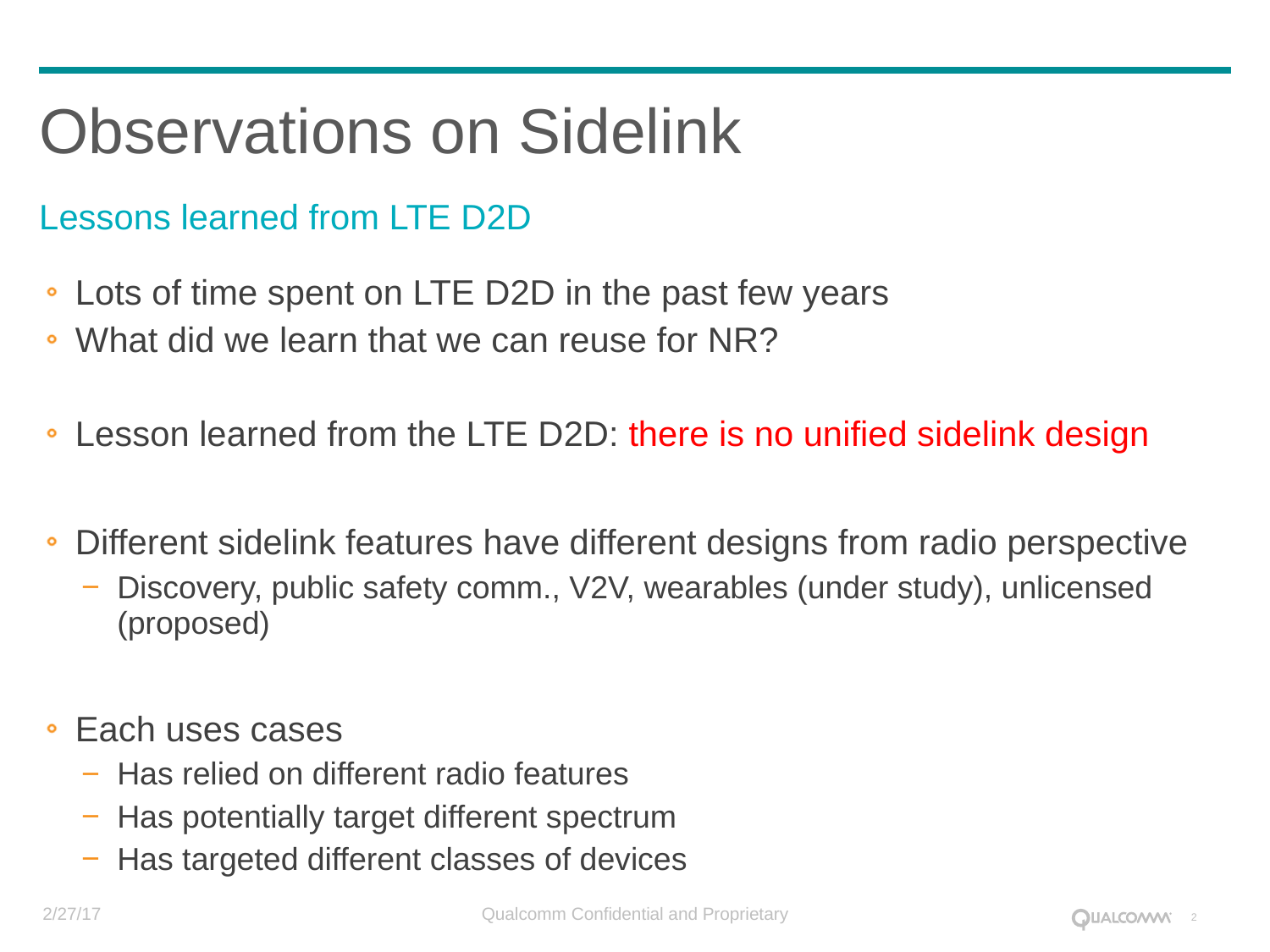

# Observations on Sidelink
Lessons learned from LTE D2D
Lots of time spent on LTE D2D in the past few years
What did we learn that we can reuse for NR?

Lesson learned from the LTE D2D: there is no unified sidelink design

Different sidelink features have different designs from radio perspective
Discovery, public safety comm., V2V, wearables (under study), unlicensed (proposed)

Each uses cases
Has relied on different radio features
Has potentially target different spectrum
Has targeted different classes of devices